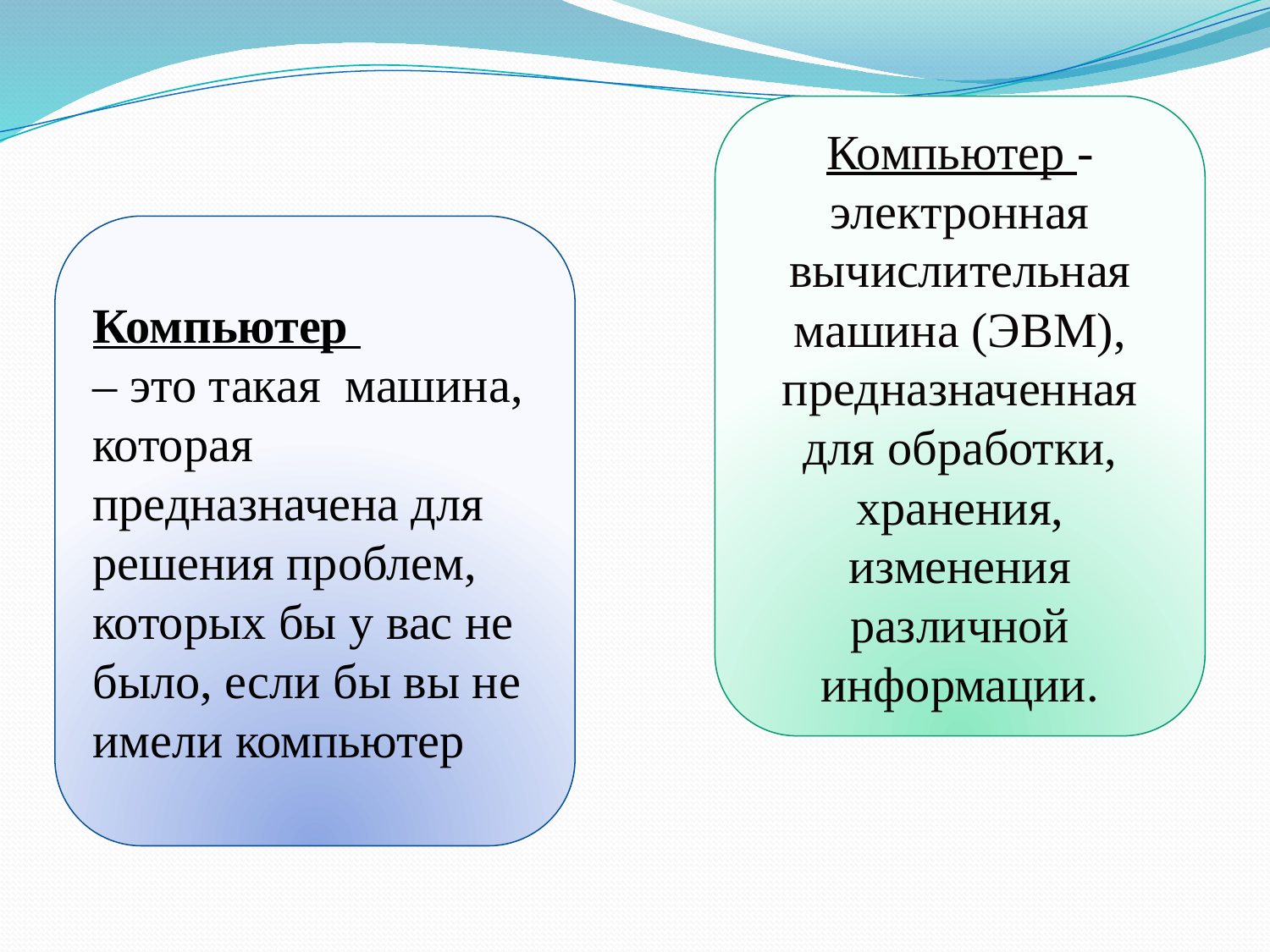

Компьютер - электронная вычислительная машина (ЭВМ), предназначенная для обработки, хранения, изменения различной информации.
Компьютер
– это такая  машина, которая предназначена для решения проблем, которых бы у вас не было, если бы вы не имели компьютер